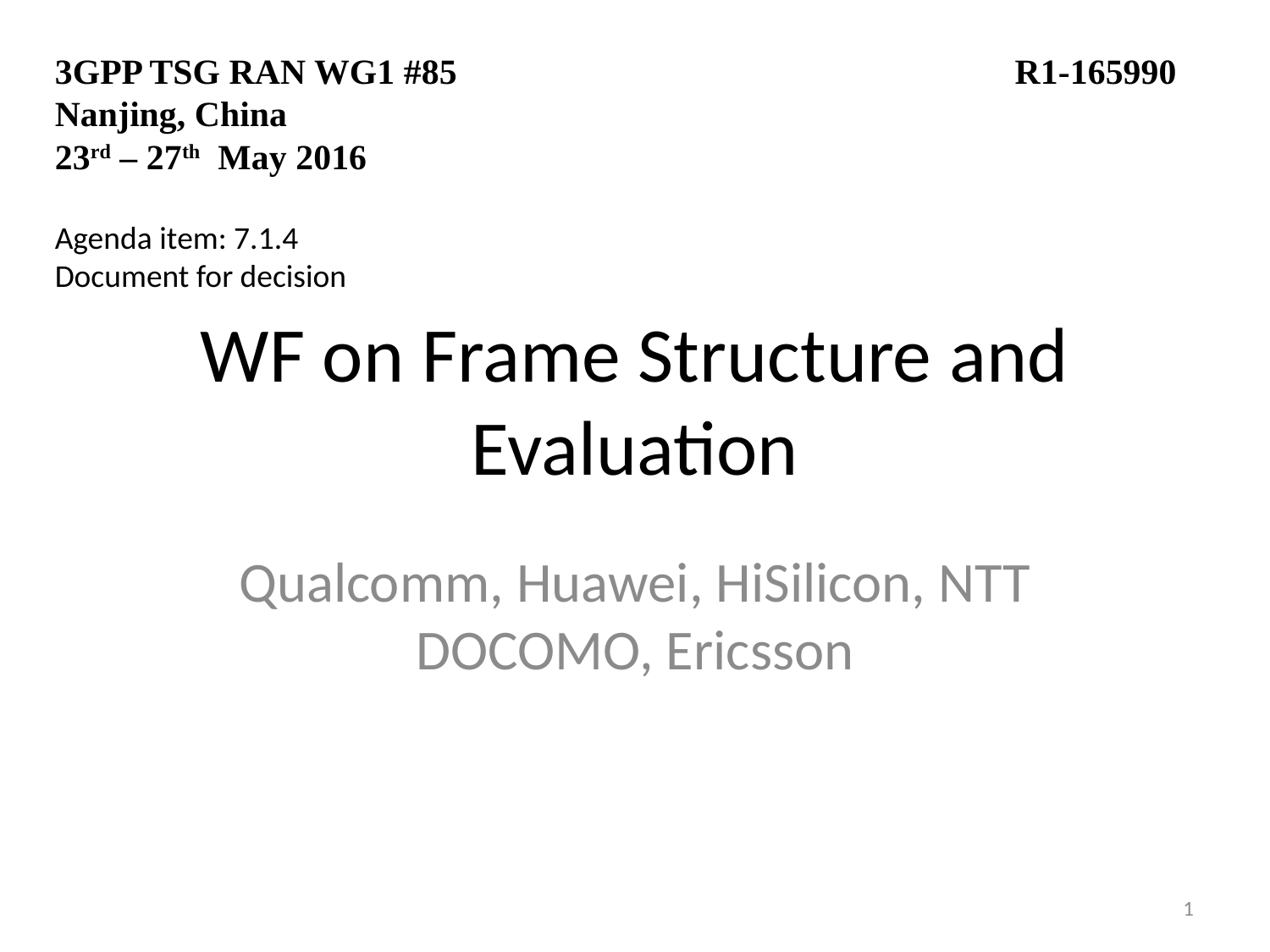

3GPP TSG RAN WG1 #85				        R1-165990
Nanjing, China
23rd – 27th  May 2016
Agenda item: 7.1.4
Document for decision
# WF on Frame Structure and Evaluation
Qualcomm, Huawei, HiSilicon, NTT DOCOMO, Ericsson
1